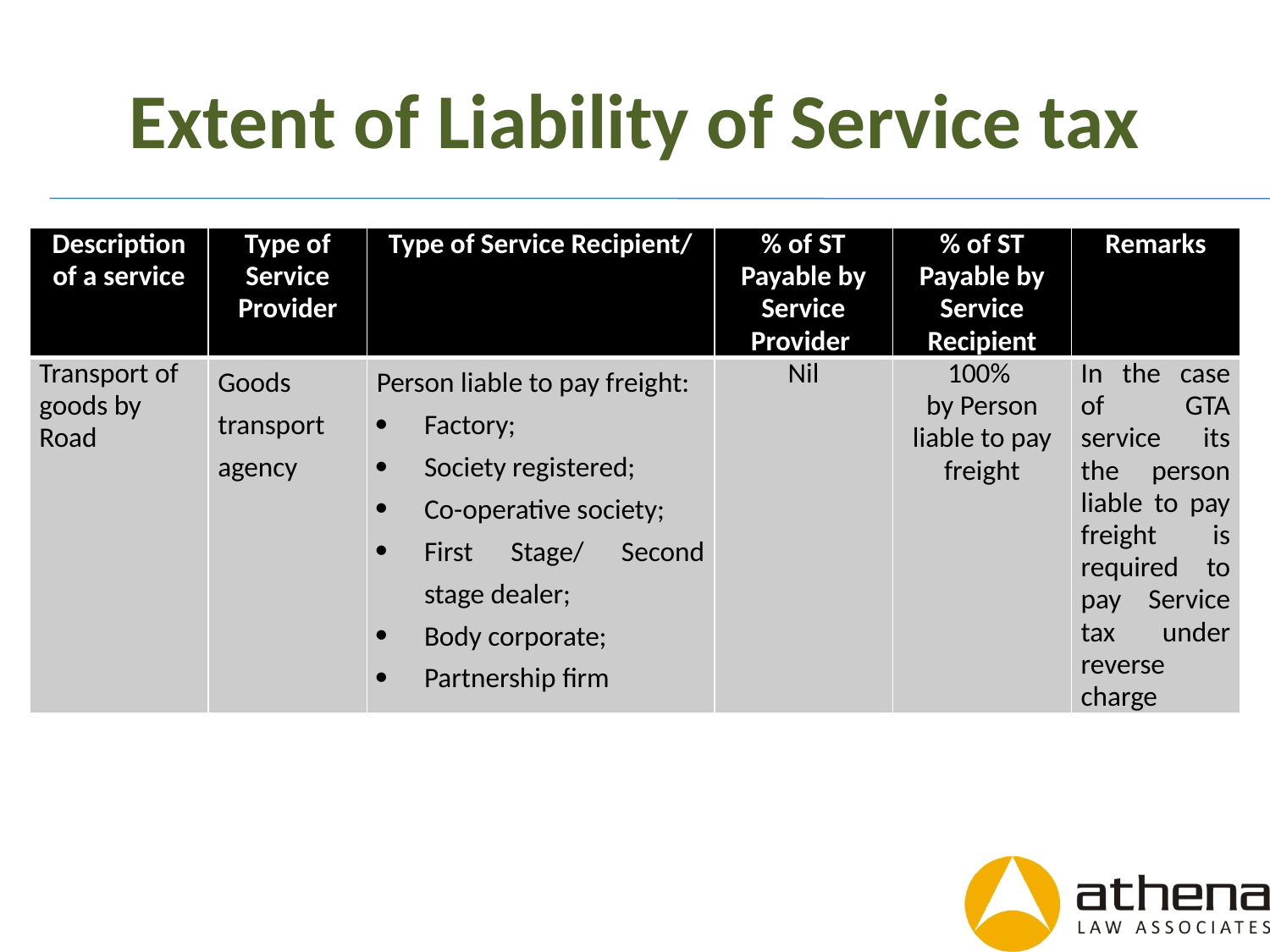

# Extent of Liability of Service tax

| Description of a service | Type of Service Provider | Type of Service Recipient/ | % of ST Payable by Service Provider | % of ST Payable by Service Recipient | Remarks |
| --- | --- | --- | --- | --- | --- |
| Transport of goods by Road | Goods transport agency | Person liable to pay freight: Factory; Society registered; Co-operative society; First Stage/ Second stage dealer; Body corporate; Partnership firm | Nil | 100% by Person liable to pay freight | In the case of GTA service its the person liable to pay freight is required to pay Service tax under reverse charge |